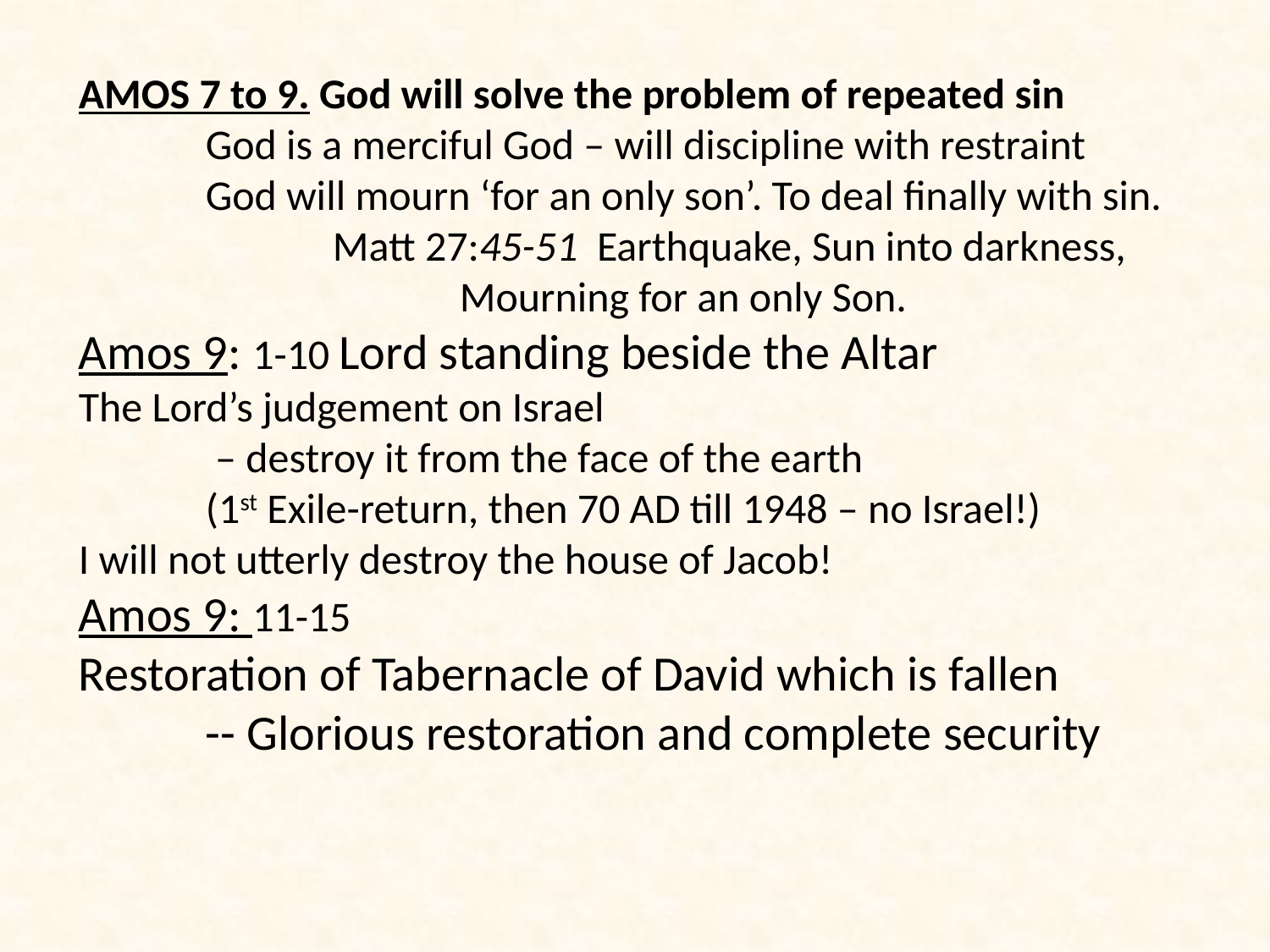

AMOS 7 to 9. God will solve the problem of repeated sin
	God is a merciful God – will discipline with restraint
	God will mourn ‘for an only son’. To deal finally with sin.
		Matt 27:45-51  Earthquake, Sun into darkness,
			Mourning for an only Son.
Amos 9: 1-10 Lord standing beside the Altar
The Lord’s judgement on Israel
	 – destroy it from the face of the earth
	(1st Exile-return, then 70 AD till 1948 – no Israel!)
I will not utterly destroy the house of Jacob!
Amos 9: 11-15
Restoration of Tabernacle of David which is fallen
	-- Glorious restoration and complete security

#